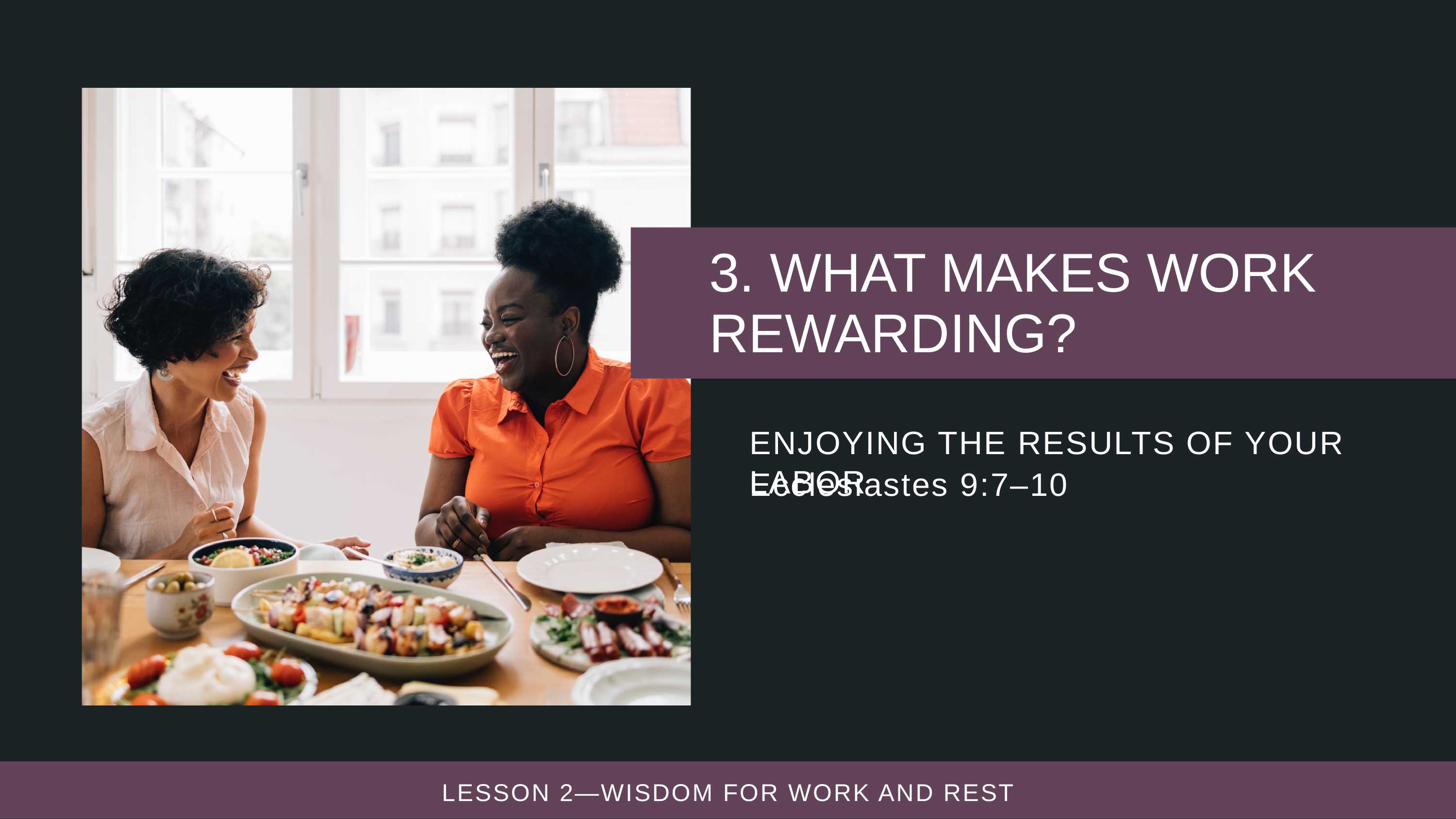

ENJOYING THE RESULTS OF YOUR LABOR
Ecclesiastes 9:7–10